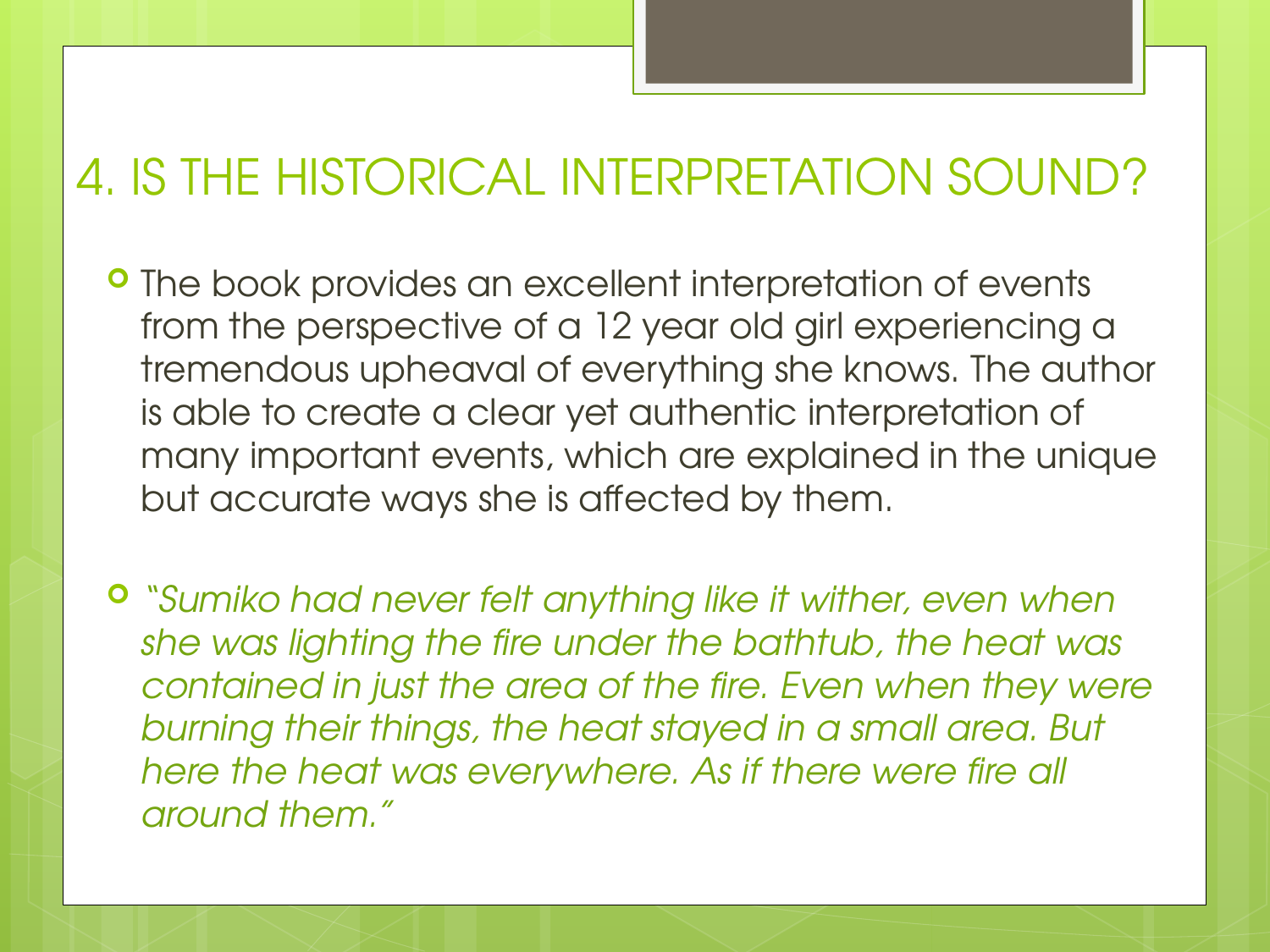

# 4. IS THE HISTORICAL INTERPRETATION SOUND?
The book provides an excellent interpretation of events from the perspective of a 12 year old girl experiencing a tremendous upheaval of everything she knows. The author is able to create a clear yet authentic interpretation of many important events, which are explained in the unique but accurate ways she is affected by them.

“Sumiko had never felt anything like it wither, even when she was lighting the fire under the bathtub, the heat was contained in just the area of the fire. Even when they were burning their things, the heat stayed in a small area. But here the heat was everywhere. As if there were fire all around them.”